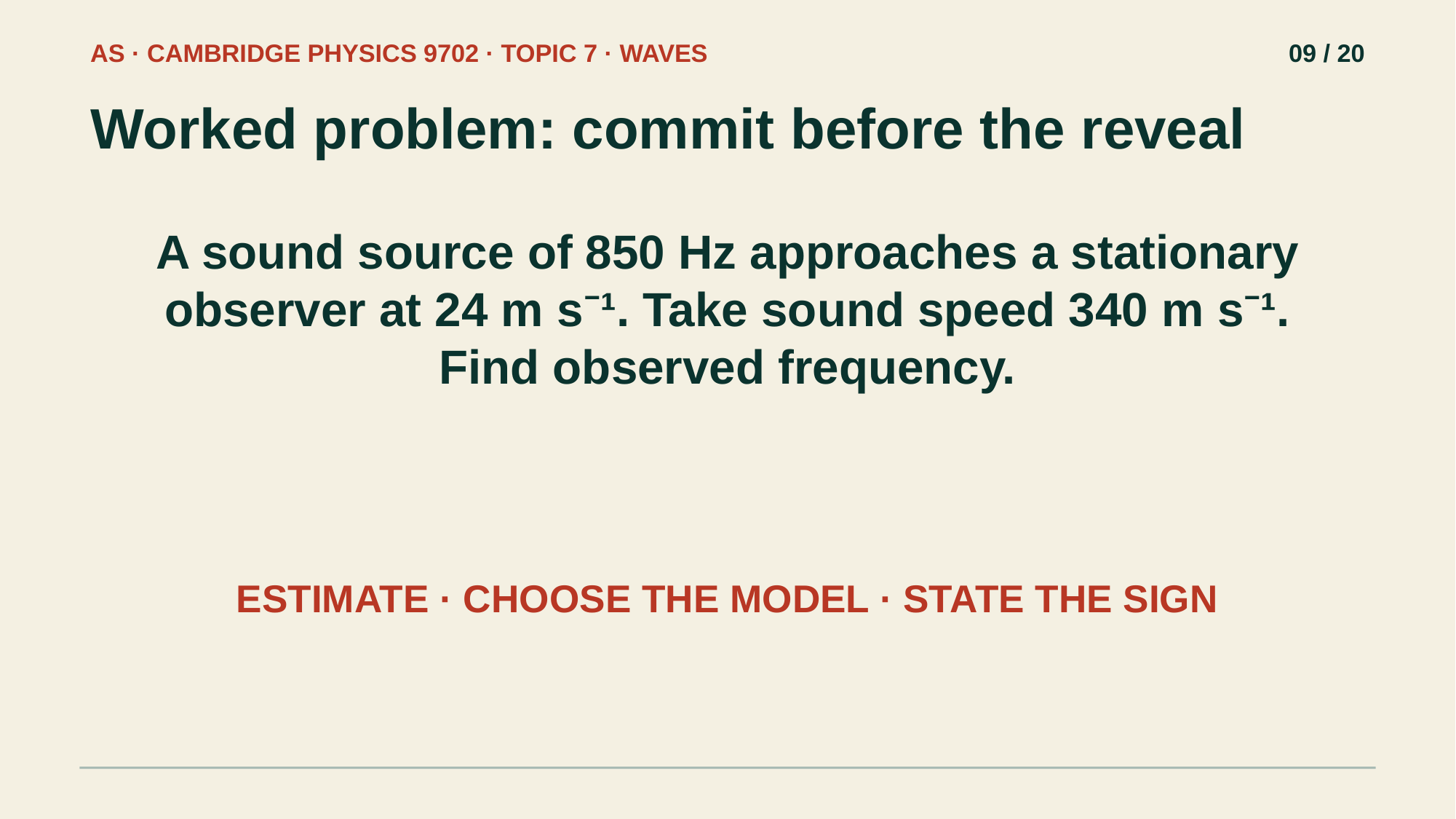

AS · CAMBRIDGE PHYSICS 9702 · TOPIC 7 · WAVES
09 / 20
Worked problem: commit before the reveal
A sound source of 850 Hz approaches a stationary observer at 24 m s⁻¹. Take sound speed 340 m s⁻¹. Find observed frequency.
ESTIMATE · CHOOSE THE MODEL · STATE THE SIGN